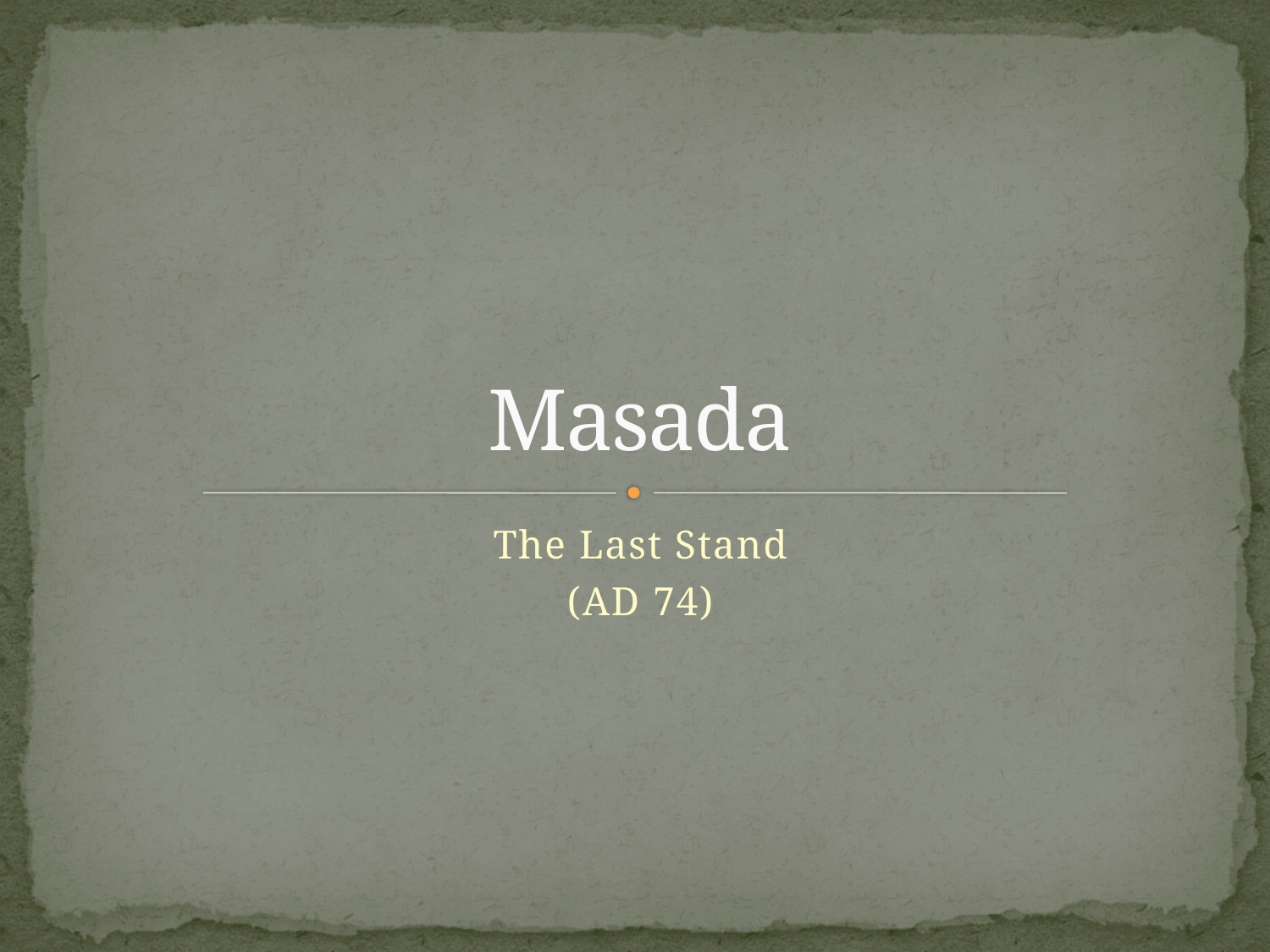

# Masada
The Last Stand
(AD 74)